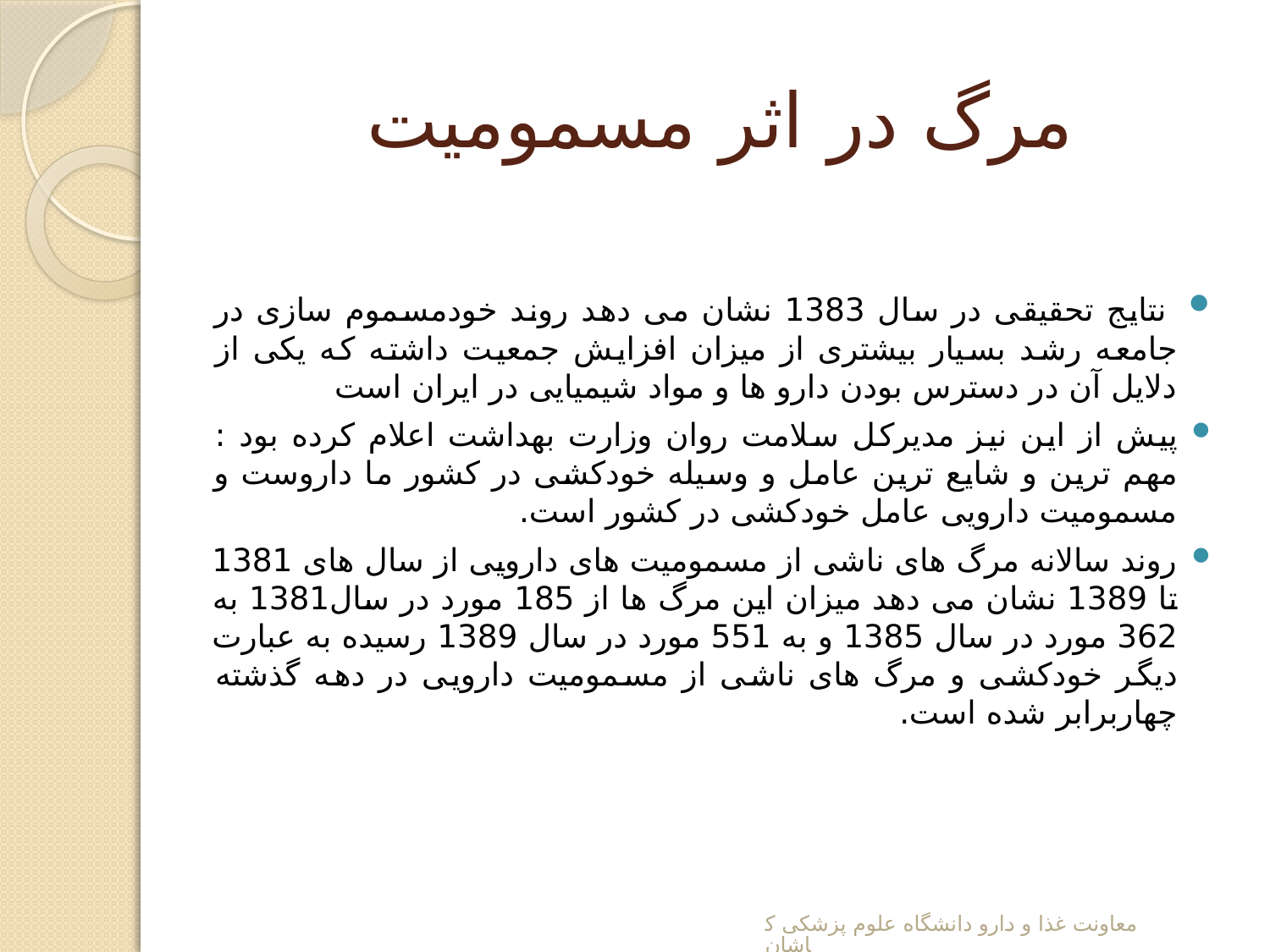

# مرگ در اثر مسموميت

 نتایج تحقیقی در سال 1383 نشان می دهد روند خودمسموم سازی در جامعه رشد بسیار بیشتری از میزان افزایش جمعیت داشته که یکی از دلایل آن در دسترس بودن دارو ها و مواد شیمیایی در ایران است
پیش از این نیز مدیرکل سلامت روان وزارت بهداشت اعلام کرده بود : مهم ترین و شایع ترین عامل و وسیله خودکشی در کشور ما داروست و مسمومیت دارویی عامل خودکشی در کشور است.
روند سالانه مرگ های ناشی از مسمومیت های دارویی از سال های 1381 تا 1389 نشان می دهد میزان این مرگ ها از 185 مورد در سال1381 به 362 مورد در سال 1385 و به 551 مورد در سال 1389 رسیده به عبارت دیگر خودکشی و مرگ های ناشی از مسمومیت دارویی در دهه گذشته چهاربرابر شده است.
معاونت غذا و دارو دانشگاه علوم پزشکی کاشان